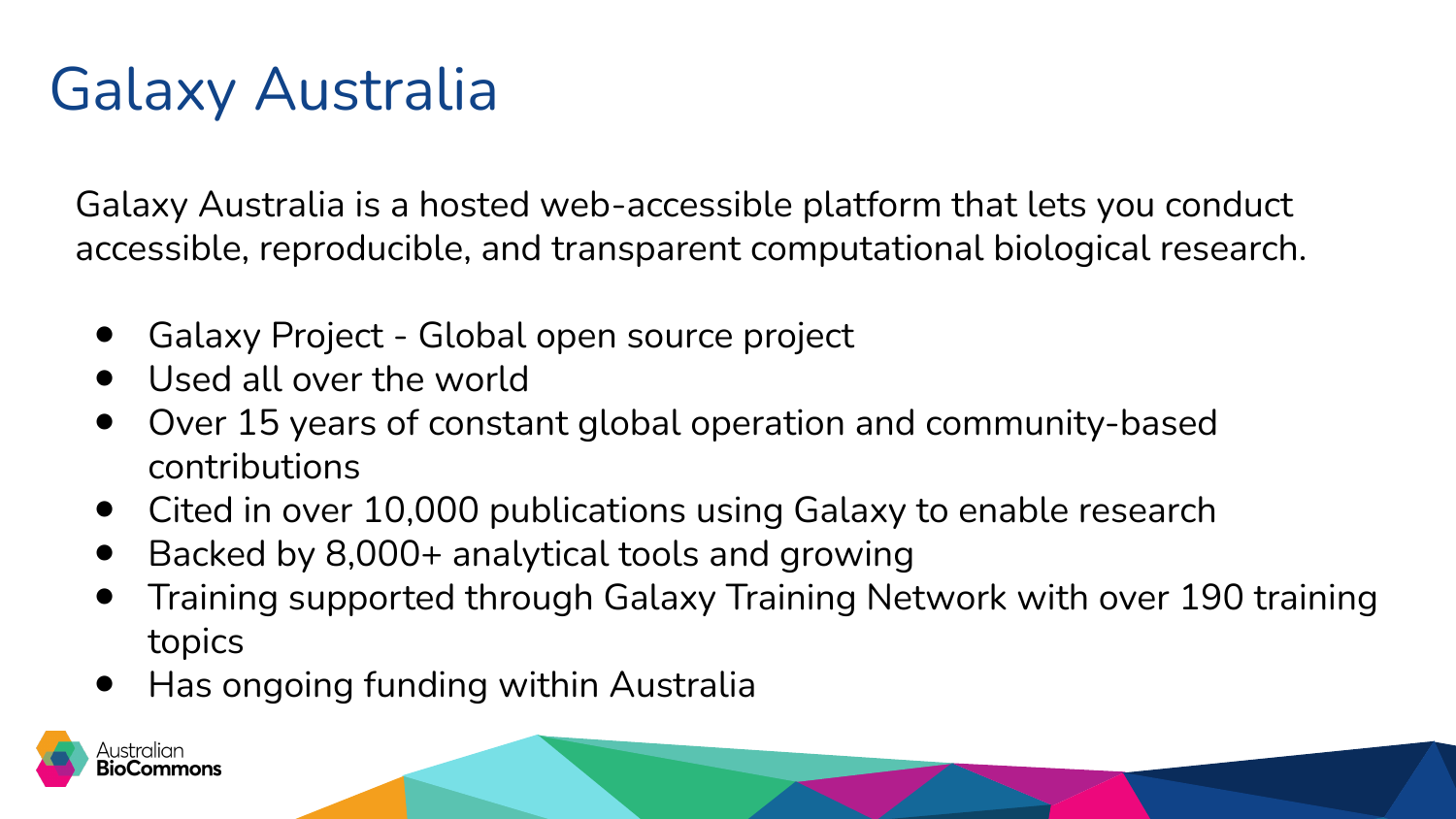

Galaxy Australia

Galaxy Australia is a hosted web-accessible platform that lets you conduct accessible, reproducible, and transparent computational biological research.

Galaxy Project - Global open source project
Used all over the world
Over 15 years of constant global operation and community-based contributions
Cited in over 10,000 publications using Galaxy to enable research
Backed by 8,000+ analytical tools and growing
Training supported through Galaxy Training Network with over 190 training topics
Has ongoing funding within Australia